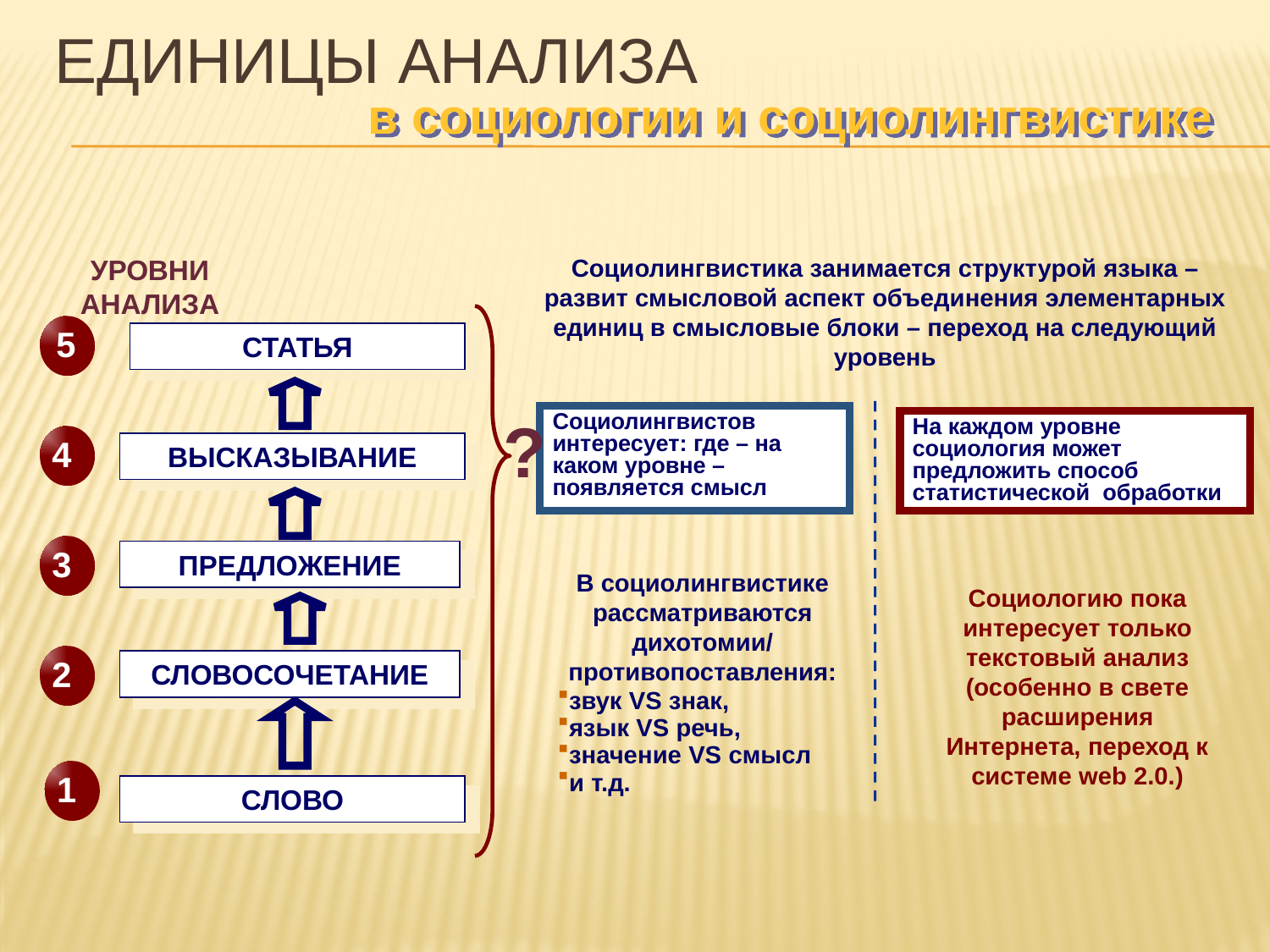

# Единицы анализа
в социологии и социолингвистике
УРОВНИ АНАЛИЗА
Социолингвистика занимается структурой языка – развит смысловой аспект объединения элементарных единиц в смысловые блоки – переход на следующий уровень

5
СТАТЬЯ

?

Социолингвистов интересует: где – на каком уровне – появляется смысл
На каждом уровне социология может предложить способ статистической  обработки

4
ВЫСКАЗЫВАНИЕ

3
ПРЕДЛОЖЕНИЕ
В социолингвистике рассматриваются дихотомии/ противопоставления:
звук VS знак,
язык VS речь,
значение VS смысл
и т.д.
Социологию пока интересует только текстовый анализ (особенно в свете расширения Интернета, переход к системе web 2.0.)

2
СЛОВОСОЧЕТАНИЕ

1
СЛОВО